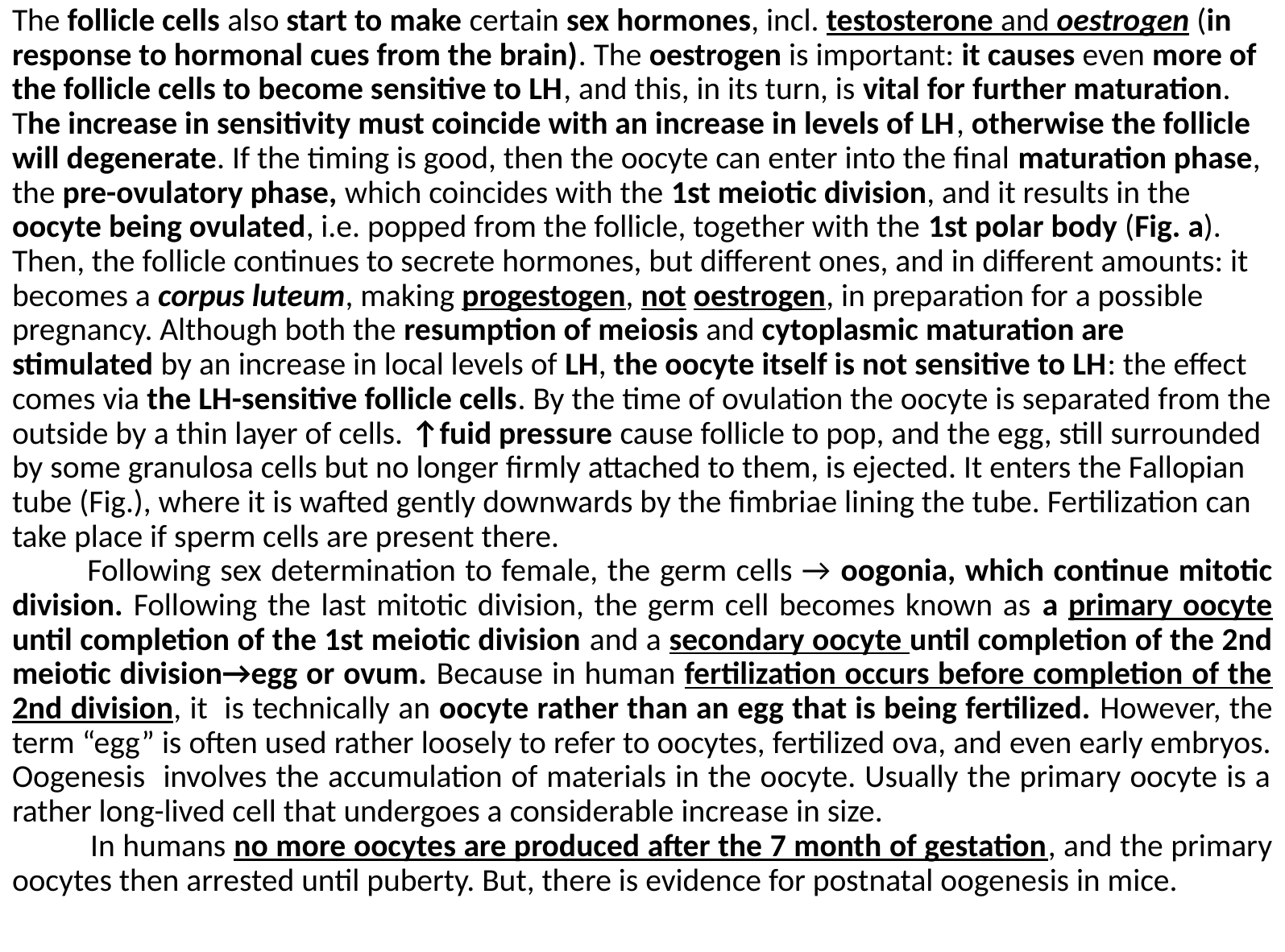

The follicle cells also start to make certain sex hormones, incl. testosterone and oestrogen (in response to hormonal cues from the brain). The oestrogen is important: it causes even more of the follicle cells to become sensitive to LH, and this, in its turn, is vital for further maturation. The increase in sensitivity must coincide with an increase in levels of LH, otherwise the follicle will degenerate. If the timing is good, then the oocyte can enter into the final maturation phase, the pre-ovulatory phase, which coincides with the 1st meiotic division, and it results in the oocyte being ovulated, i.e. popped from the follicle, together with the 1st polar body (Fig. a). Then, the follicle continues to secrete hormones, but different ones, and in different amounts: it becomes a corpus luteum, making progestogen, not oestrogen, in preparation for a possible pregnancy. Although both the resumption of meiosis and cytoplasmic maturation are stimulated by an increase in local levels of LH, the oocyte itself is not sensitive to LH: the effect comes via the LH-sensitive follicle cells. By the time of ovulation the oocyte is separated from the outside by a thin layer of cells. ↑fuid pressure cause follicle to pop, and the egg, still surrounded by some granulosa cells but no longer firmly attached to them, is ejected. It enters the Fallopian tube (Fig.), where it is wafted gently downwards by the fimbriae lining the tube. Fertilization can take place if sperm cells are present there.
        Following sex determination to female, the germ cells → oogonia, which continue mitotic division. Following the last mitotic division, the germ cell becomes known as a primary oocyte until completion of the 1st meiotic division and a secondary oocyte until completion of the 2nd meiotic division→egg or ovum. Because in human fertilization occurs before completion of the 2nd division, it  is technically an oocyte rather than an egg that is being fertilized. However, the term “egg” is often used rather loosely to refer to oocytes, fertilized ova, and even early embryos. Oogenesis  involves the accumulation of materials in the oocyte. Usually the primary oocyte is a rather long-lived cell that undergoes a considerable increase in size.
          In humans no more oocytes are produced after the 7 month of gestation, and the primary oocytes then arrested until puberty. But, there is evidence for postnatal oogenesis in mice.